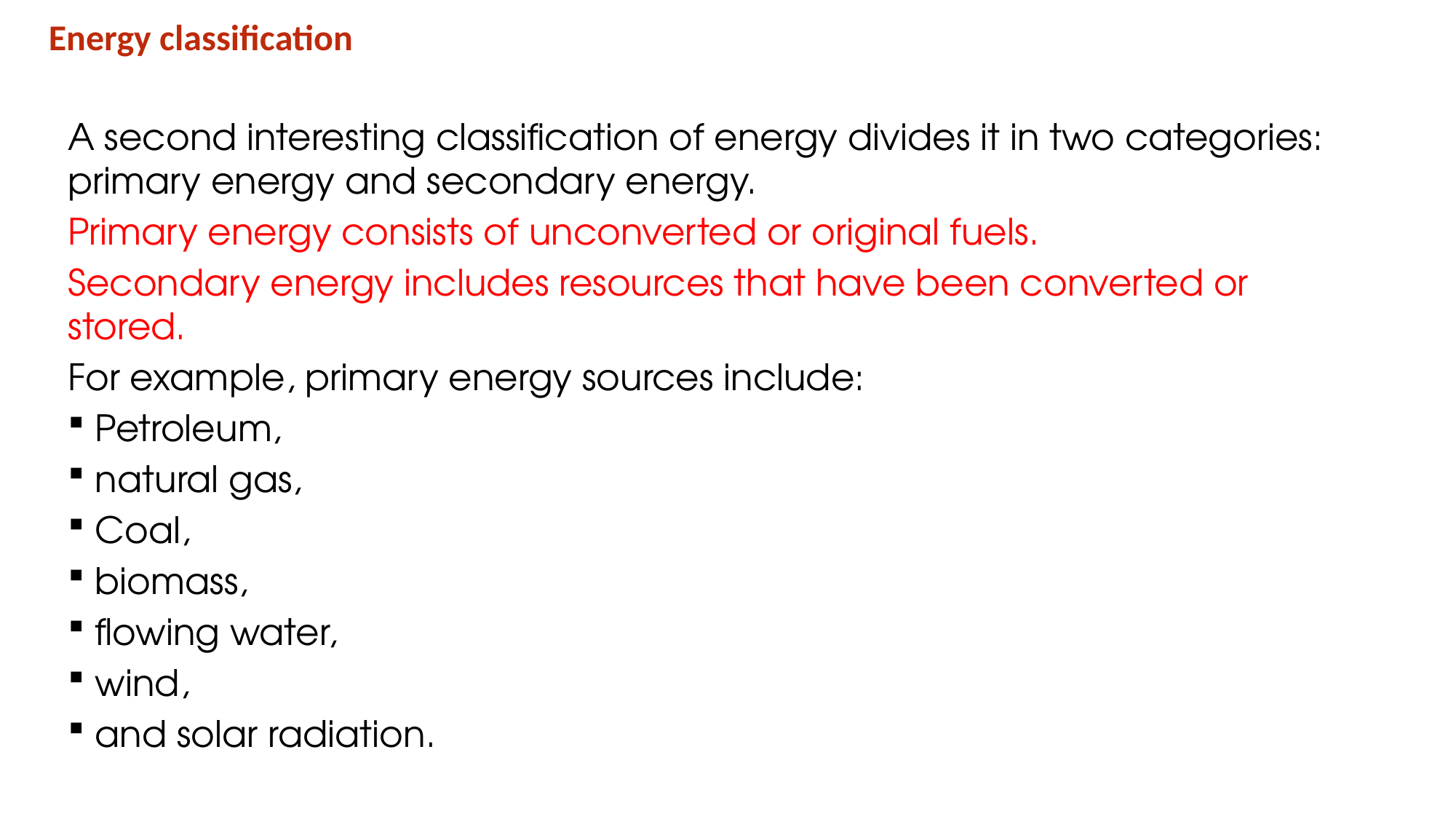

Energy classification
A second interesting classification of energy divides it in two categories: primary energy and secondary energy.
Primary energy consists of unconverted or original fuels.
Secondary energy includes resources that have been converted or stored.
For example, primary energy sources include:
Petroleum,
natural gas,
Coal,
biomass,
flowing water,
wind,
and solar radiation.